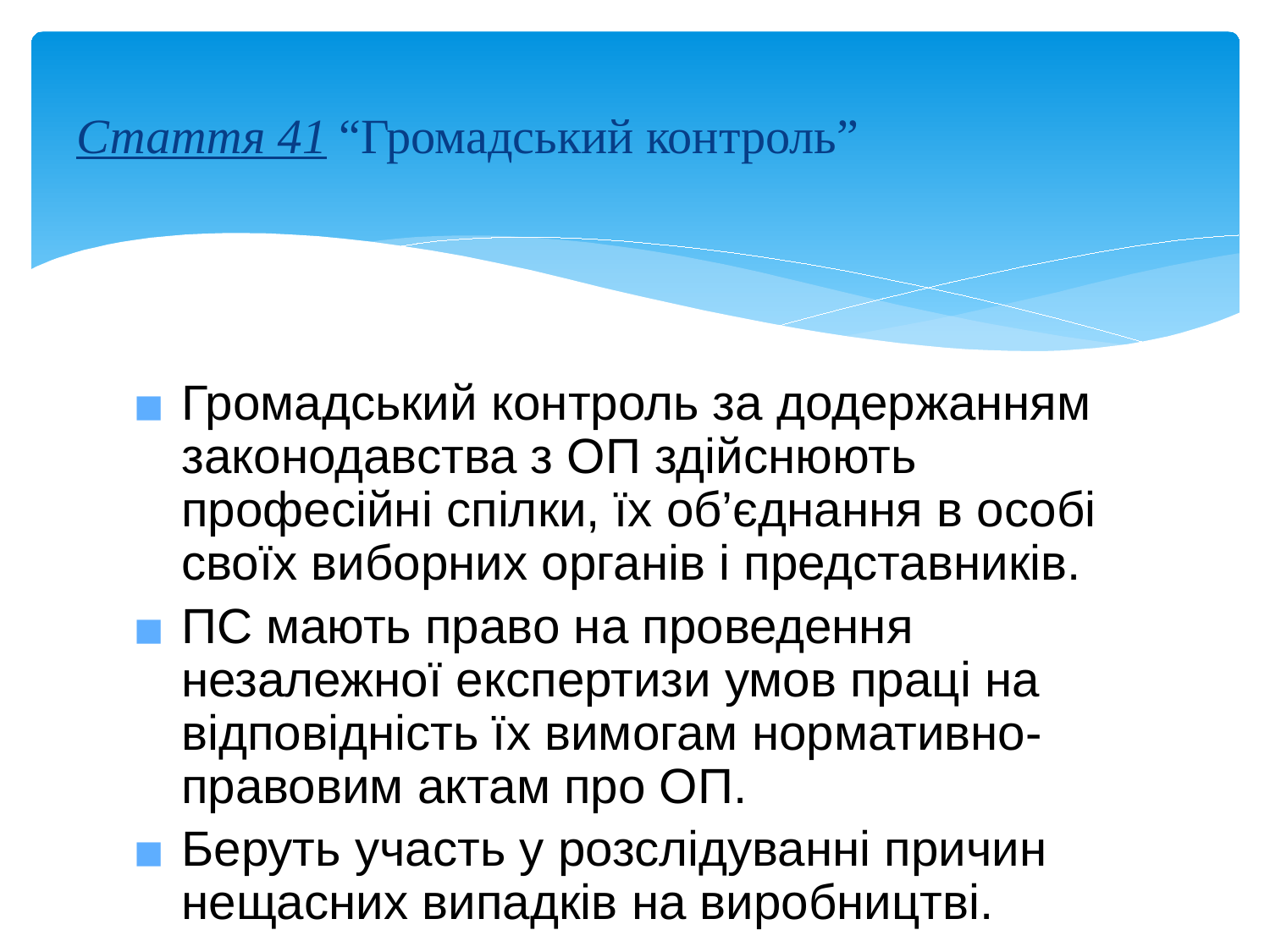

# Стаття 41 “Громадський контроль”
Громадський контроль за додержанням законодавства з ОП здійснюють професійні спілки, їх об’єднання в особі своїх виборних органів і представників.
ПС мають право на проведення незалежної експертизи умов праці на відповідність їх вимогам нормативно-правовим актам про ОП.
Беруть участь у розслідуванні причин нещасних випадків на виробництві.